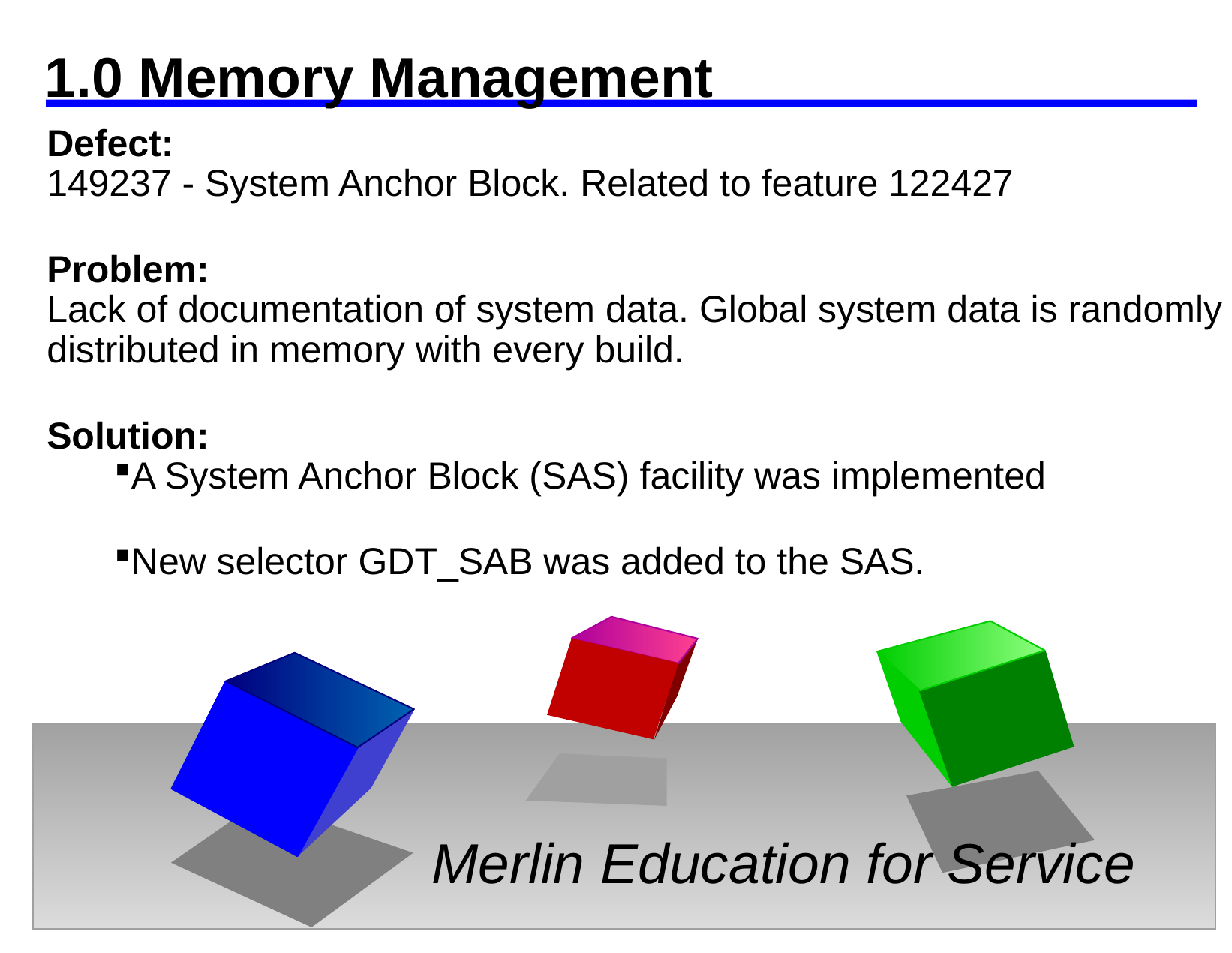

1.0 Memory Management

Defect:
149237 - System Anchor Block. Related to feature 122427

Problem:
Lack of documentation of system data. Global system data is randomly distributed in memory with every build.

Solution:
A System Anchor Block (SAS) facility was implemented

New selector GDT_SAB was added to the SAS.

Merlin Education for Service